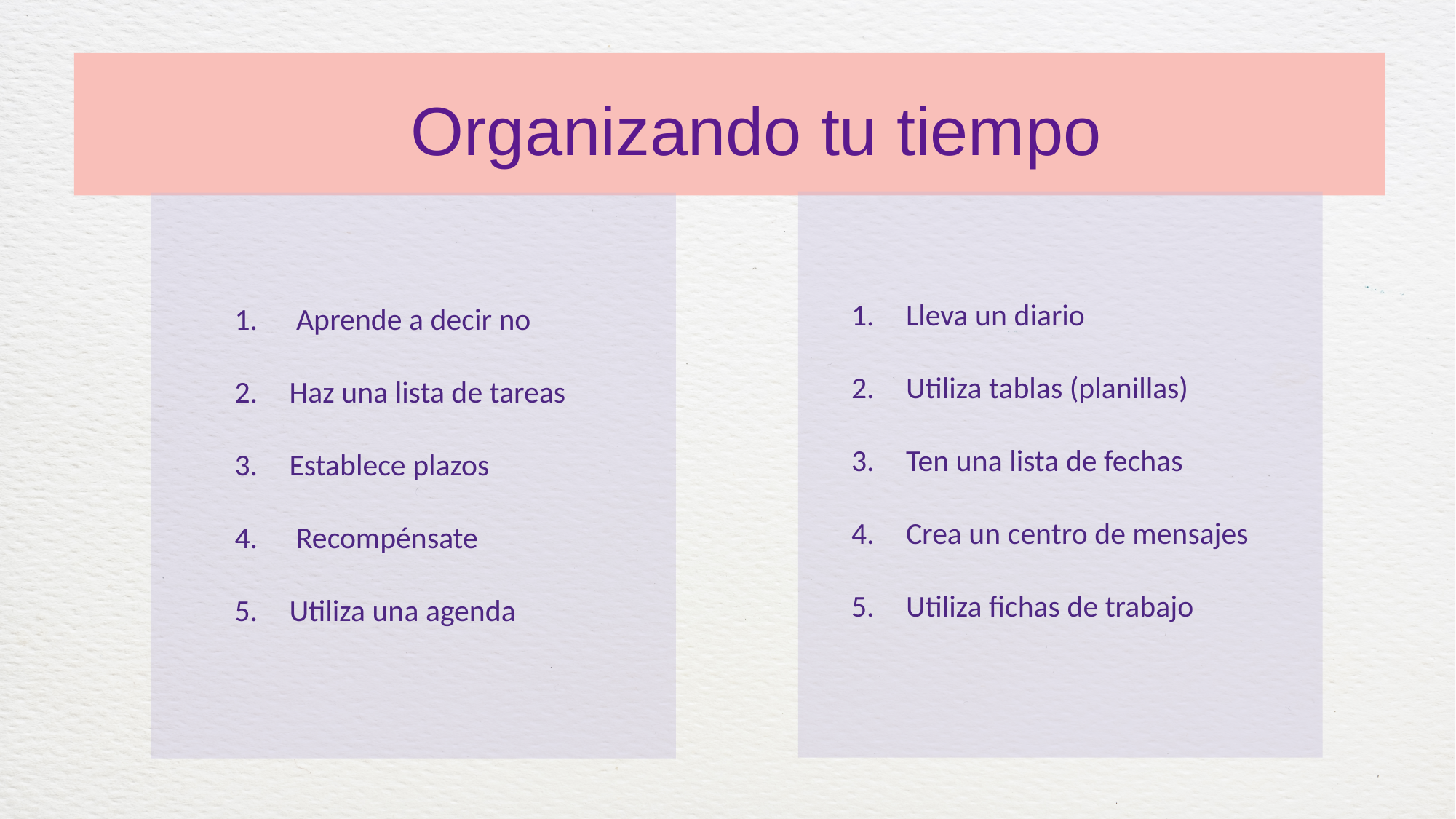

Organizando tu tiempo

Lleva un diario
Utiliza tablas (planillas)
Ten una lista de fechas
Crea un centro de mensajes
Utiliza fichas de trabajo
 Aprende a decir no
Haz una lista de tareas
Establece plazos
 Recompénsate
Utiliza una agenda